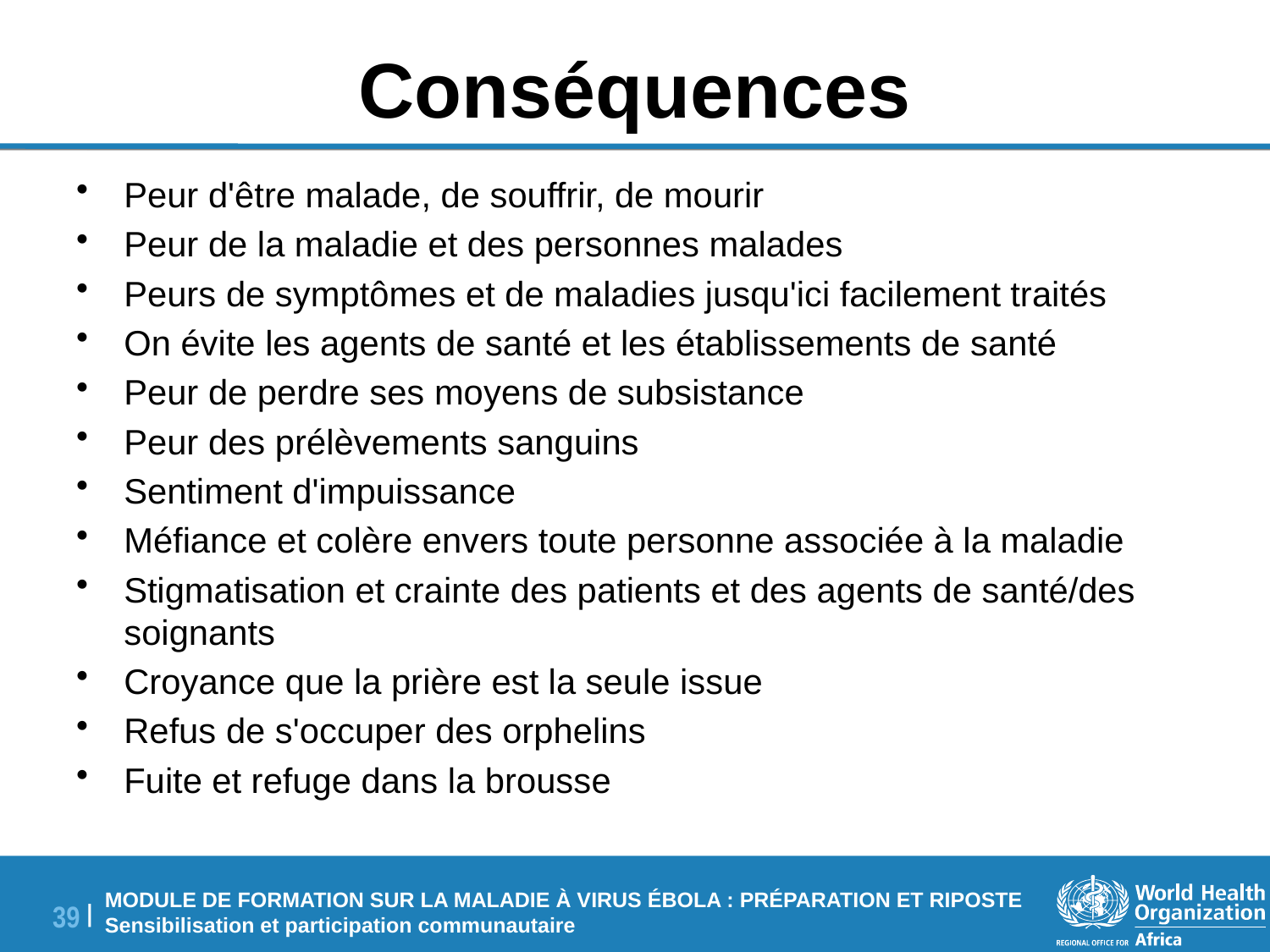

# Conséquences
Peur d'être malade, de souffrir, de mourir
Peur de la maladie et des personnes malades
Peurs de symptômes et de maladies jusqu'ici facilement traités
On évite les agents de santé et les établissements de santé
Peur de perdre ses moyens de subsistance
Peur des prélèvements sanguins
Sentiment d'impuissance
Méfiance et colère envers toute personne associée à la maladie
Stigmatisation et crainte des patients et des agents de santé/des soignants
Croyance que la prière est la seule issue
Refus de s'occuper des orphelins
Fuite et refuge dans la brousse